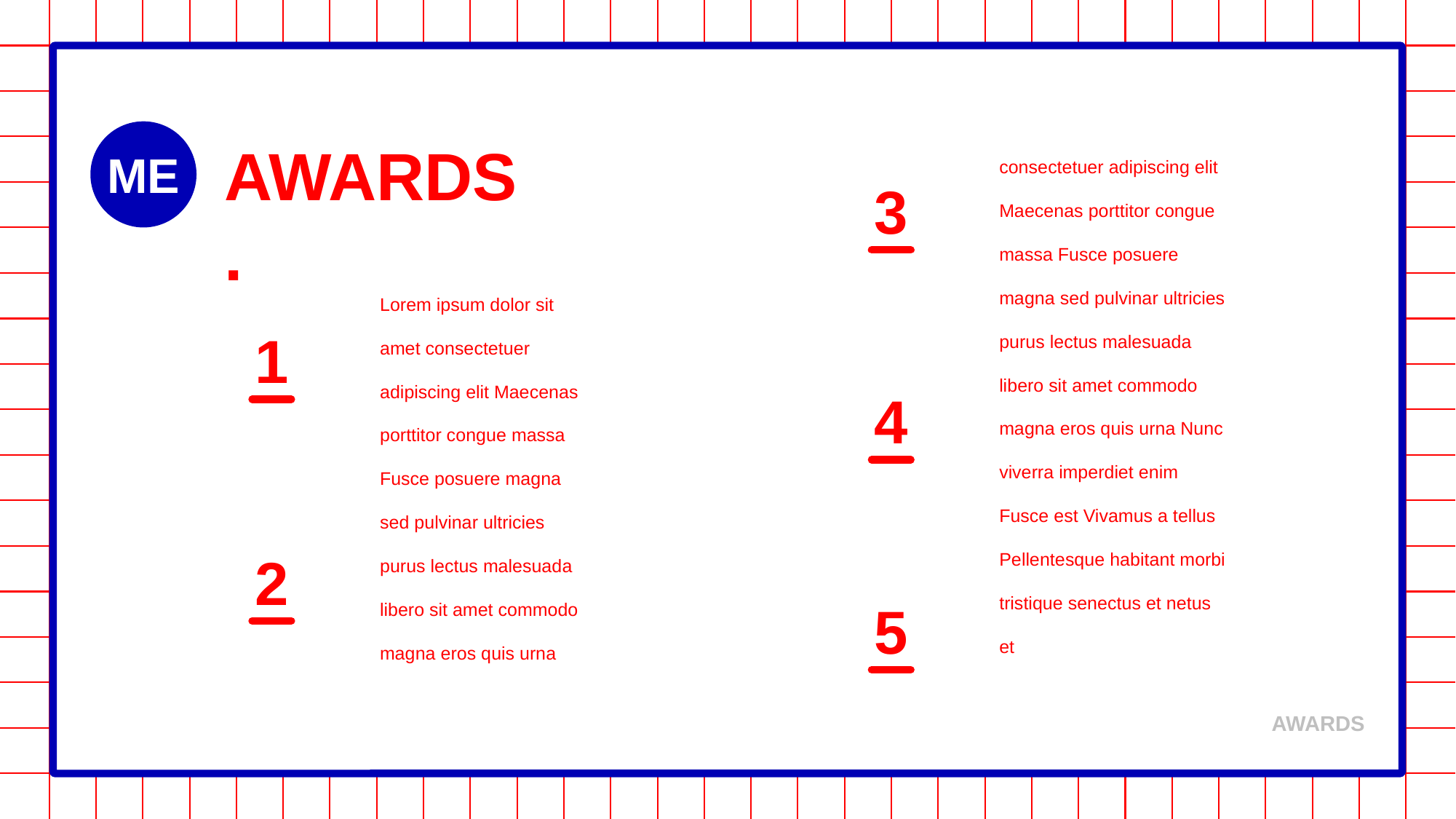

AWARDS.
consectetuer adipiscing elit Maecenas porttitor congue massa Fusce posuere magna sed pulvinar ultricies purus lectus malesuada libero sit amet commodo magna eros quis urna Nunc viverra imperdiet enim
Fusce est Vivamus a tellus Pellentesque habitant morbi tristique senectus et netus et
ME
3
Lorem ipsum dolor sit amet consectetuer adipiscing elit Maecenas porttitor congue massa Fusce posuere magna sed pulvinar ultricies purus lectus malesuada libero sit amet commodo magna eros quis urna
1
4
2
5
AWARDS